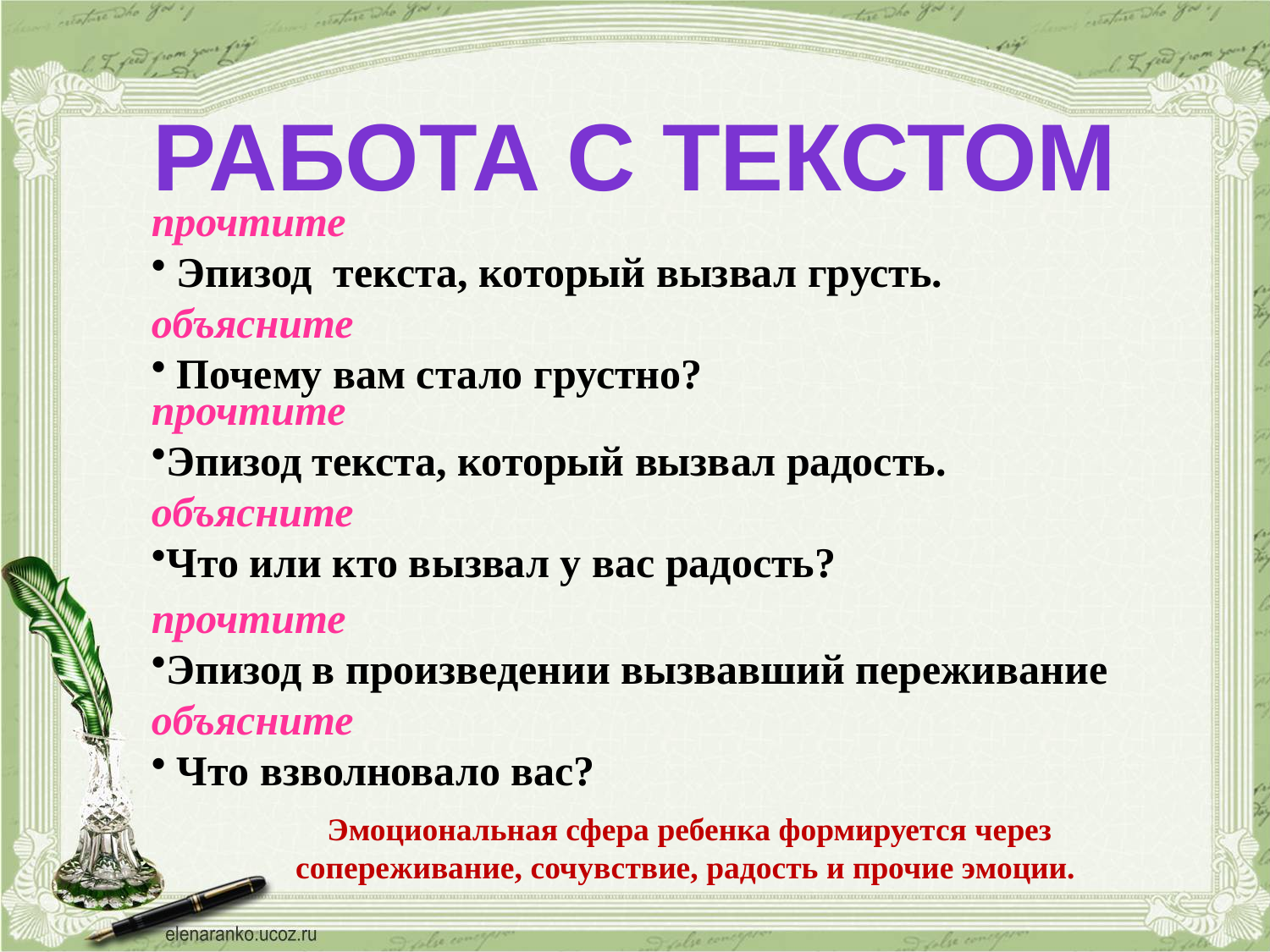

РАБОТА С ТЕКСТОМ
прочтите
 Эпизод  текста, который вызвал грусть.
объясните
 Почему вам стало грустно?
прочтите
Эпизод текста, который вызвал радость.
объясните
Что или кто вызвал у вас радость?
прочтите
Эпизод в произведении вызвавший переживание
объясните
 Что взволновало вас?
Эмоциональная сфера ребенка формируется через сопереживание, сочувствие, радость и прочие эмоции.